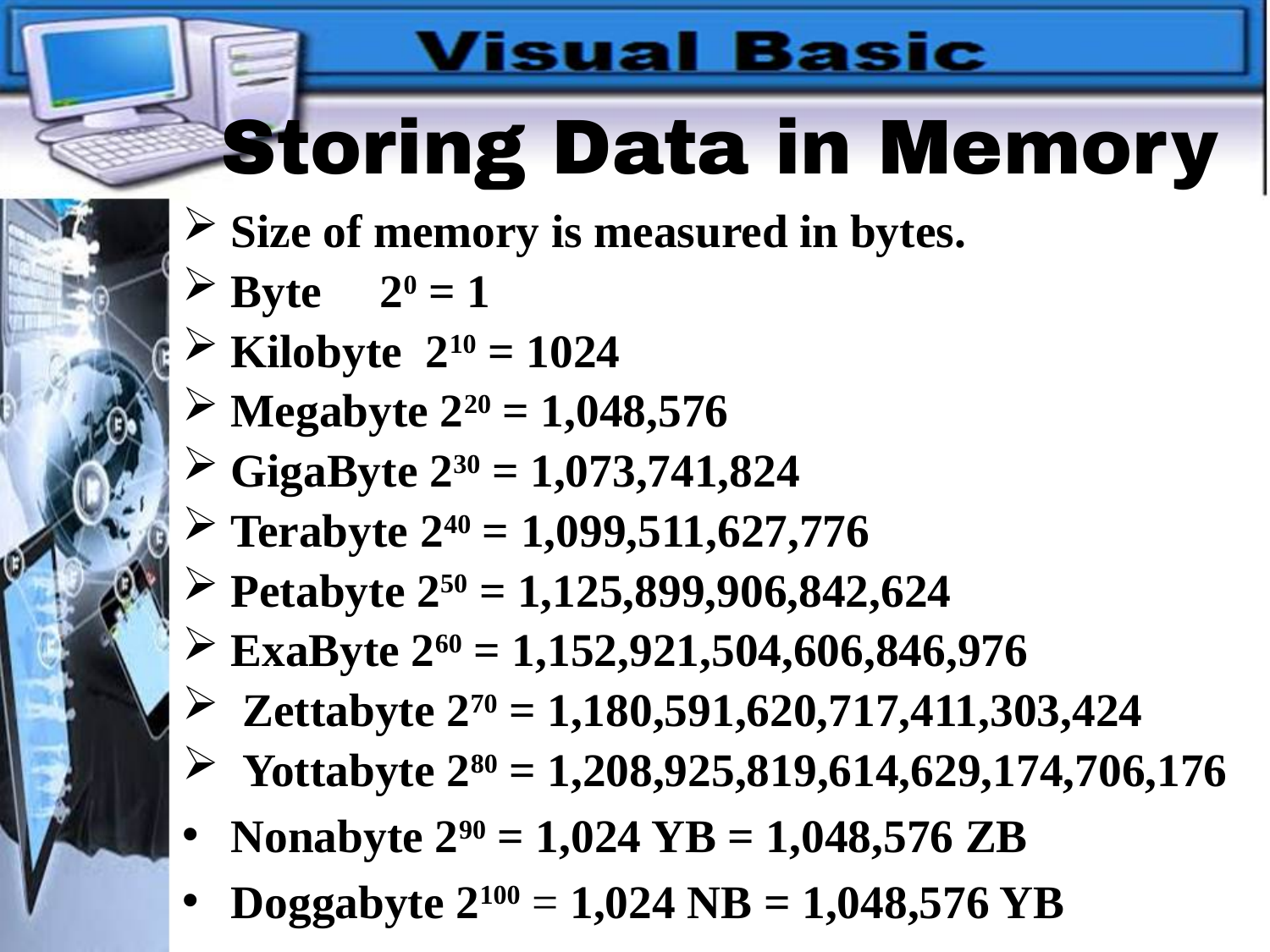

# Storing Data in Memory
Size of memory is measured in bytes.
Byte     20 = 1
Kilobyte  210 = 1024
Megabyte 220 = 1,048,576
GigaByte 230 = 1,073,741,824
Terabyte 240 = 1,099,511,627,776
Petabyte 250 = 1,125,899,906,842,624
ExaByte 260 = 1,152,921,504,606,846,976
 Zettabyte 270 = 1,180,591,620,717,411,303,424
 Yottabyte 280 = 1,208,925,819,614,629,174,706,176
Nonabyte 290 = 1,024 YB = 1,048,576 ZB
Doggabyte 2100 = 1,024 NB = 1,048,576 YB